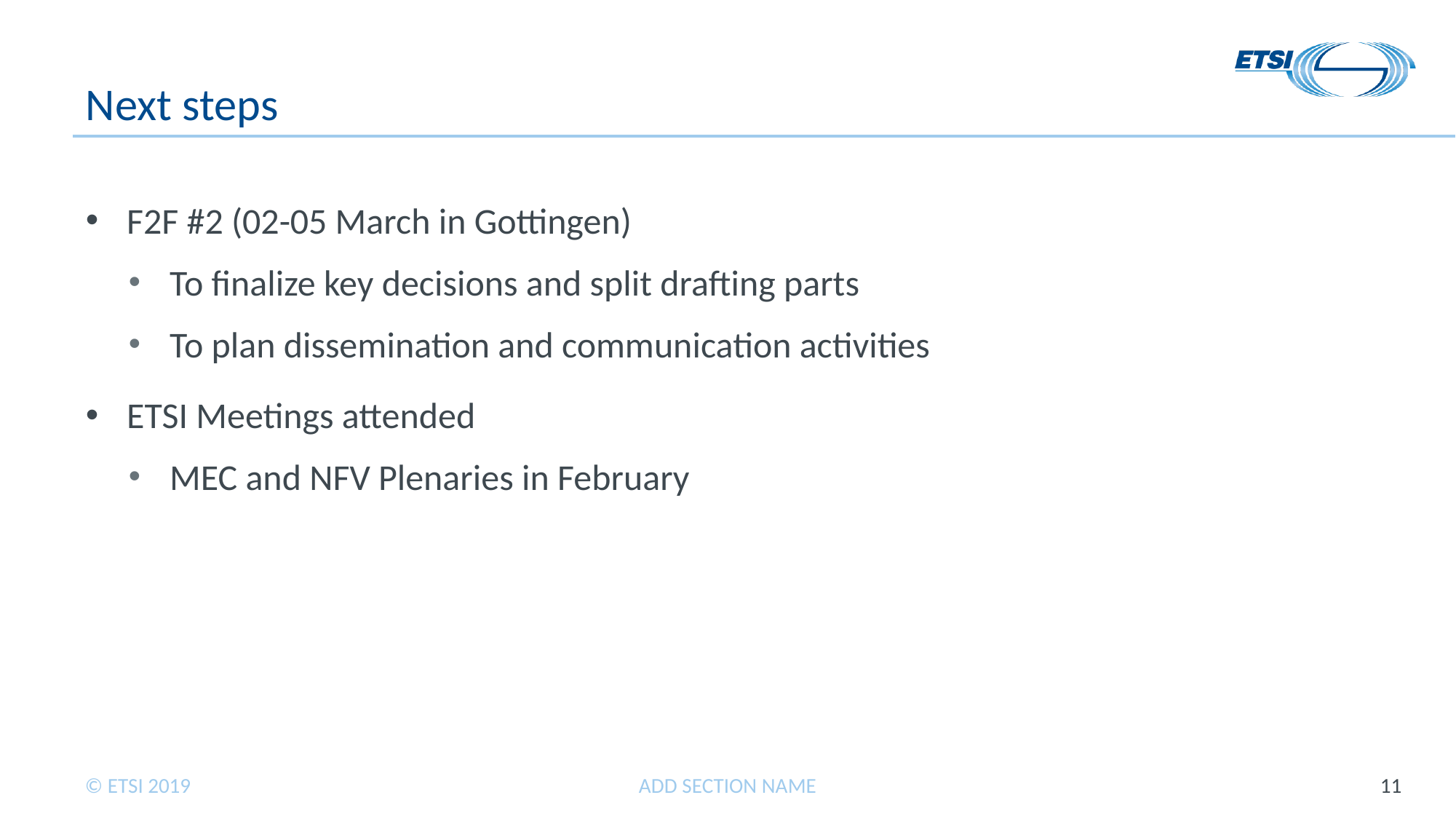

# Next steps
F2F #2 (02-05 March in Gottingen)
To finalize key decisions and split drafting parts
To plan dissemination and communication activities
ETSI Meetings attended
MEC and NFV Plenaries in February
ADD SECTION NAME